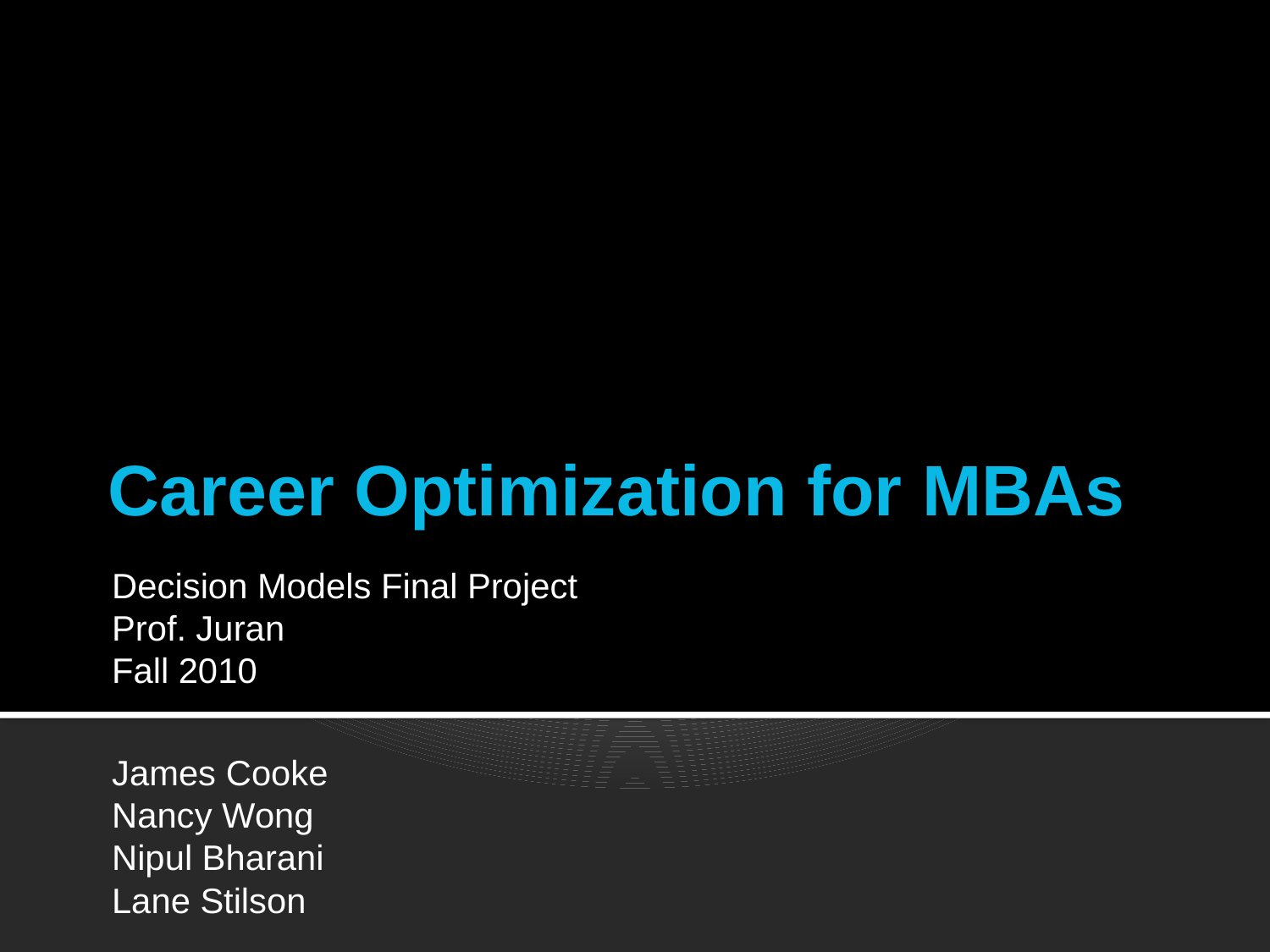

# Career Optimization for MBAs
Decision Models Final Project
Prof. Juran
Fall 2010

James Cooke
Nancy Wong
Nipul Bharani
Lane Stilson